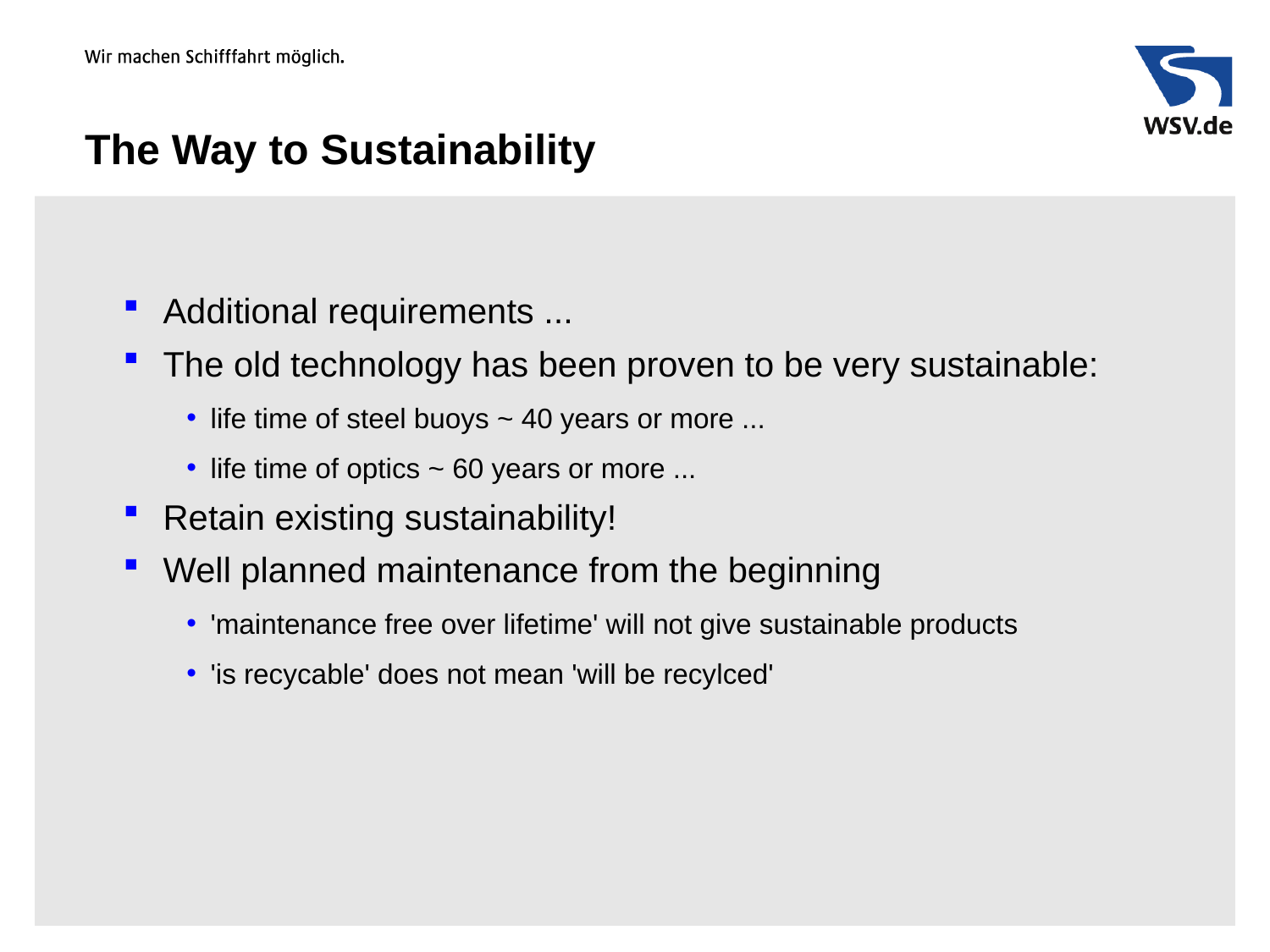

# The Way to Sustainability
Additional requirements ...
The old technology has been proven to be very sustainable:
life time of steel buoys ~ 40 years or more ...
life time of optics ~ 60 years or more ...
Retain existing sustainability!
Well planned maintenance from the beginning
'maintenance free over lifetime' will not give sustainable products
'is recycable' does not mean 'will be recylced'